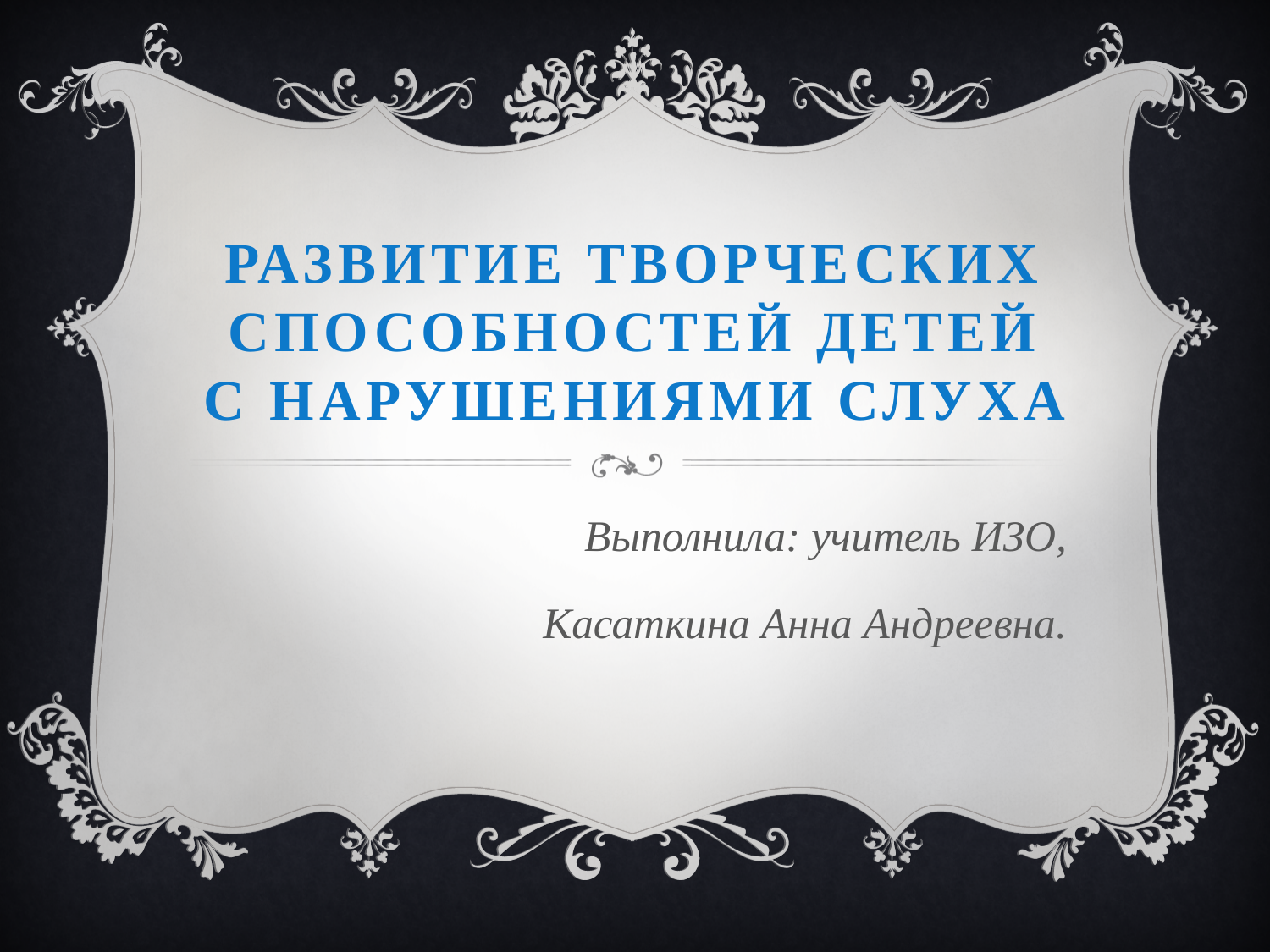

# Развитие творческих способностей детей с нарушениями слуха
Выполнила: учитель ИЗО,
Касаткина Анна Андреевна.